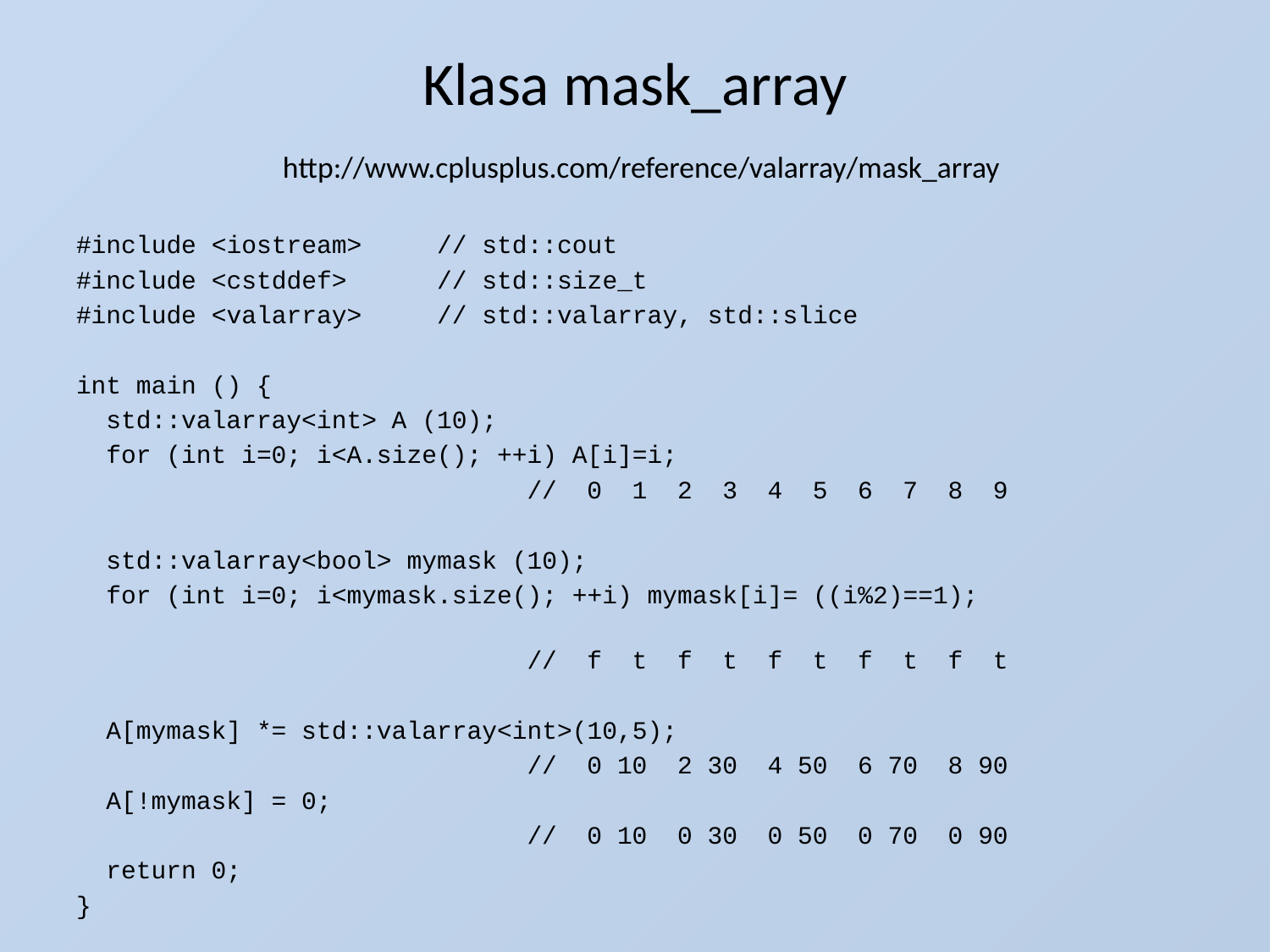

# Klasa mask_array http://www.cplusplus.com/reference/valarray/mask_array
#include <iostream>     // std::cout
#include <cstddef>      // std::size_t
#include <valarray>     // std::valarray, std::slice

int main () {
  std::valarray<int> A (10);
  for (int i=0; i<A.size(); ++i) A[i]=i;
                              //  0  1  2  3  4  5  6  7  8  9

  std::valarray<bool> mymask (10);
  for (int i=0; i<mymask.size(); ++i) mymask[i]= ((i%2)==1);
                              //  f  t  f  t  f  t  f  t  f  t

  A[mymask] *= std::valarray<int>(10,5);
                              //  0 10  2 30  4 50  6 70  8 90
  A[!mymask] = 0;
                              //  0 10  0 30  0 50  0 70  0 90
  return 0;
}